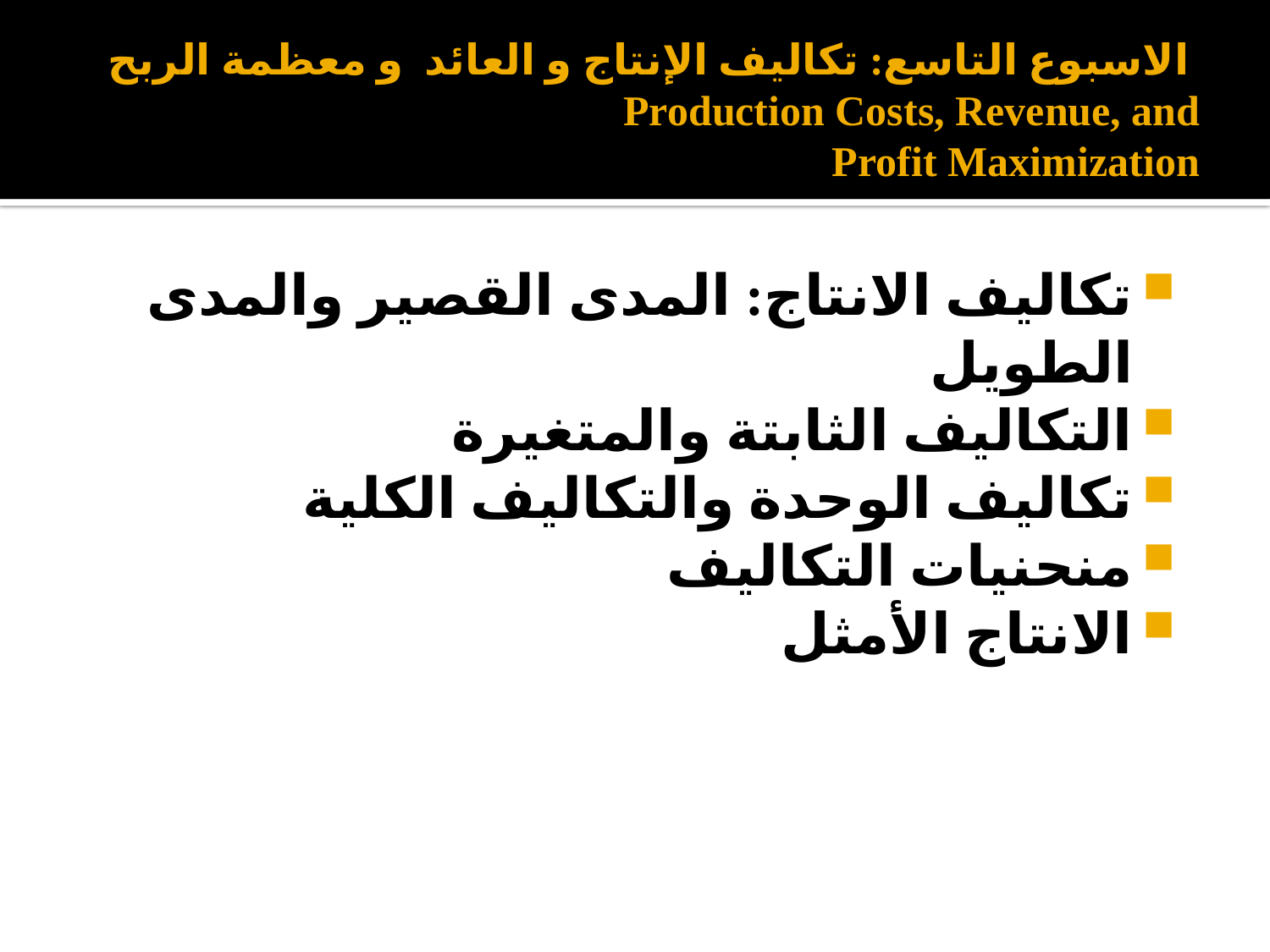

# الاسبوع التاسع: تكاليف الإنتاج و العائد  و معظمة الربح Production Costs, Revenue, and Profit Maximization
تكاليف الانتاج: المدى القصير والمدى الطويل
التكاليف الثابتة والمتغيرة
تكاليف الوحدة والتكاليف الكلية
منحنيات التكاليف
الانتاج الأمثل